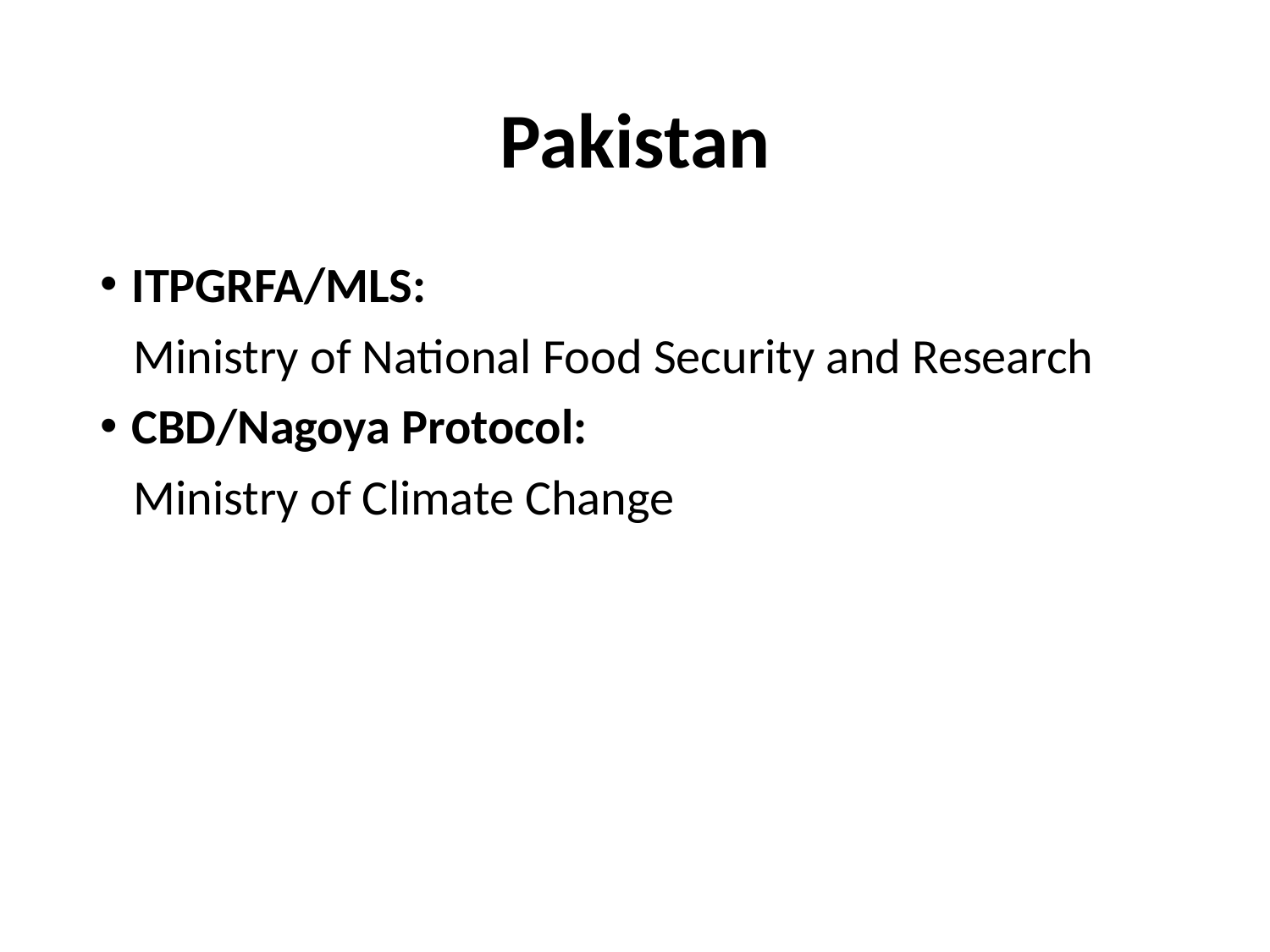

# Pakistan
ITPGRFA/MLS:
   Ministry of National Food Security and Research
CBD/Nagoya Protocol:
   Ministry of Climate Change